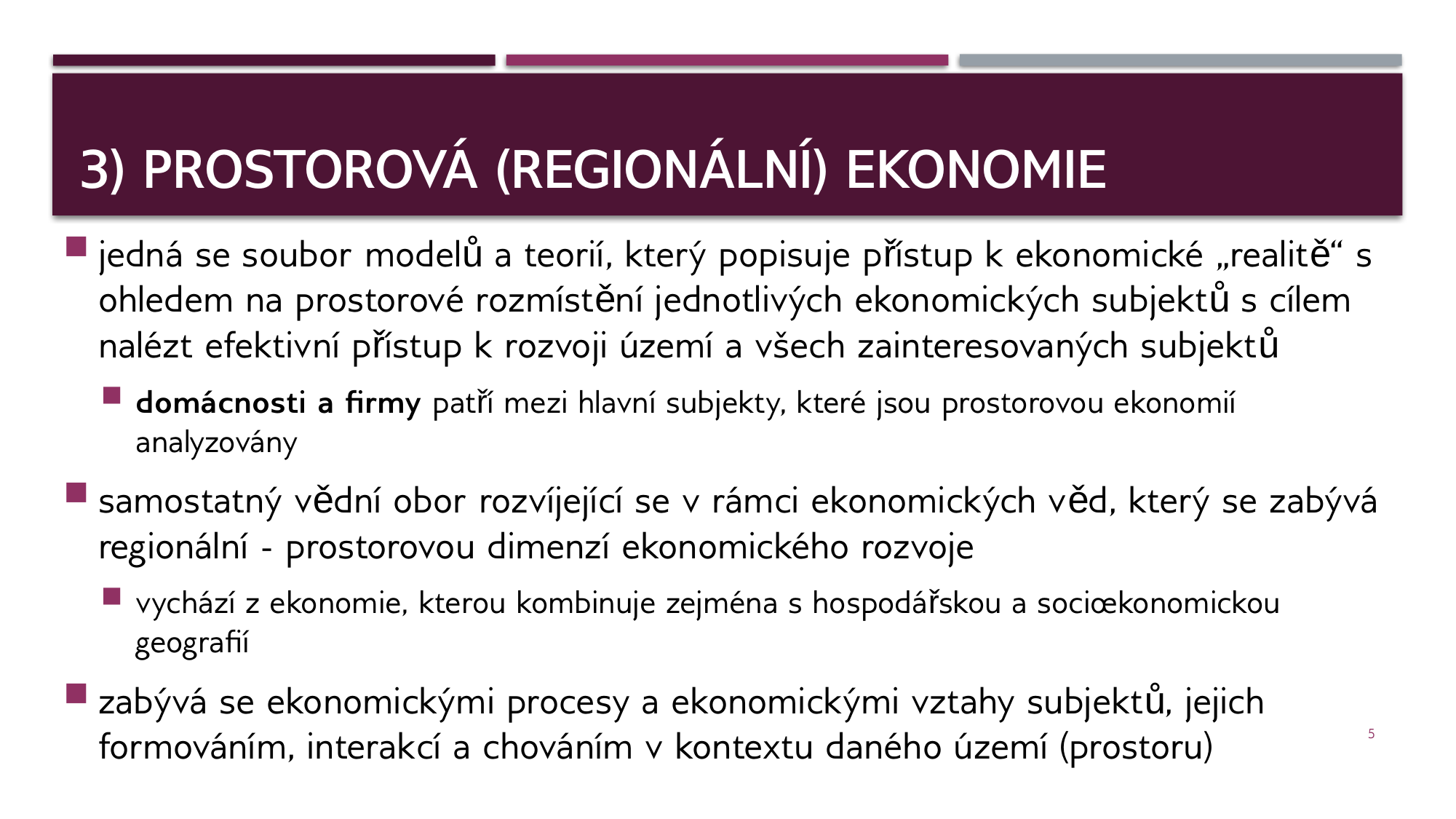

# 3) PROSTOROVÁ (regionální) EKONOMIE
jedná se soubor modelů a teorií, který popisuje přístup k ekonomické „realitě“ s ohledem na prostorové rozmístění jednotlivých ekonomických subjektů s cílem nalézt efektivní přístup k rozvoji území a všech zainteresovaných subjektů
domácnosti a firmy patří mezi hlavní subjekty, které jsou prostorovou ekonomií analyzovány
samostatný vědní obor rozvíjející se v rámci ekonomických věd, který se zabývá regionální - prostorovou dimenzí ekonomického rozvoje
vychází z ekonomie, kterou kombinuje zejména s hospodářskou a socioekonomickou geografií
zabývá se ekonomickými procesy a ekonomickými vztahy subjektů, jejich formováním, interakcí a chováním v kontextu daného území (prostoru)
5